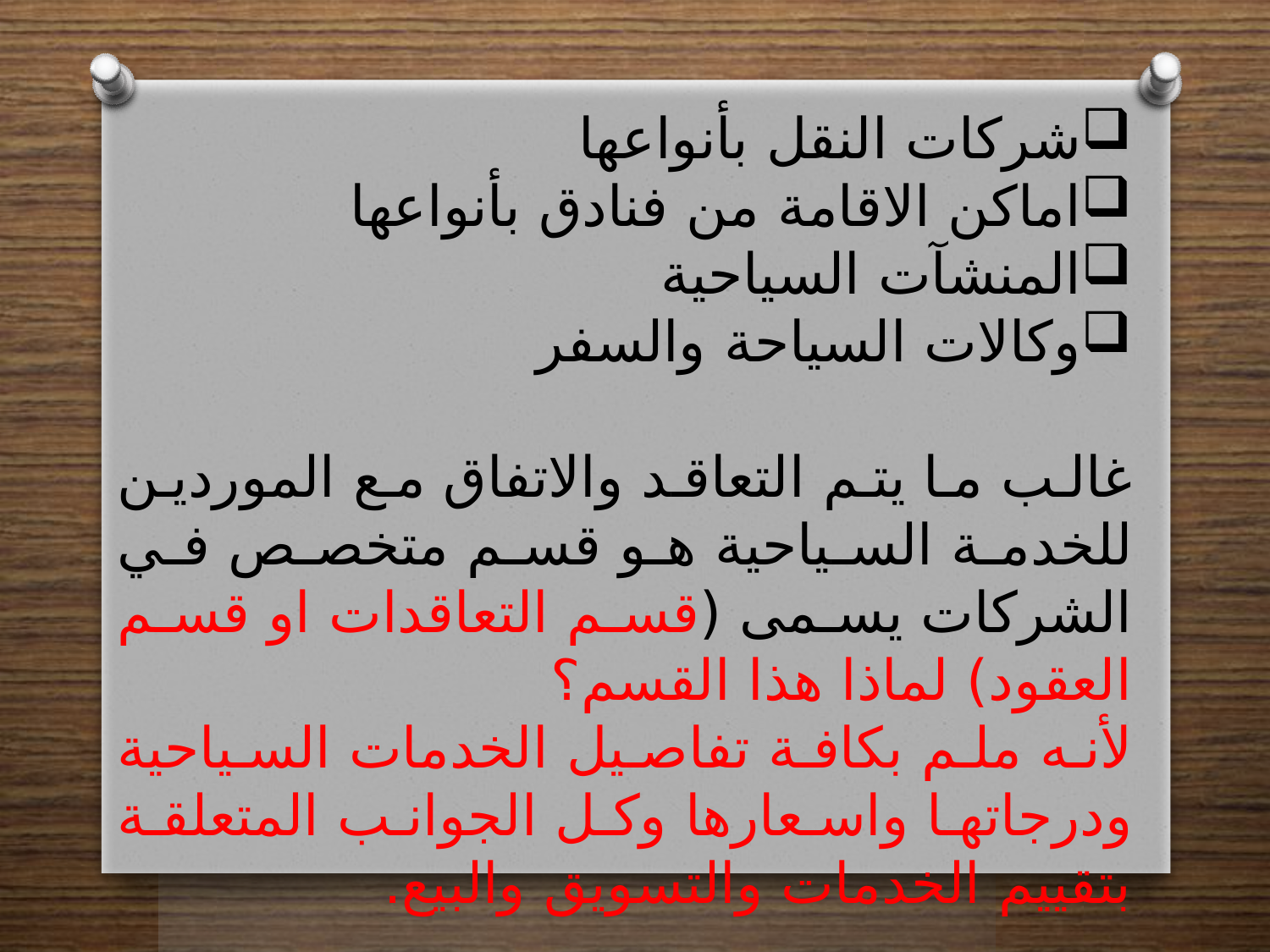

شركات النقل بأنواعها
اماكن الاقامة من فنادق بأنواعها
المنشآت السياحية
وكالات السياحة والسفر

غالب ما يتم التعاقد والاتفاق مع الموردين للخدمة السياحية هو قسم متخصص في الشركات يسمى (قسم التعاقدات او قسم العقود) لماذا هذا القسم؟
لأنه ملم بكافة تفاصيل الخدمات السياحية ودرجاتها واسعارها وكل الجوانب المتعلقة بتقييم الخدمات والتسويق والبيع.